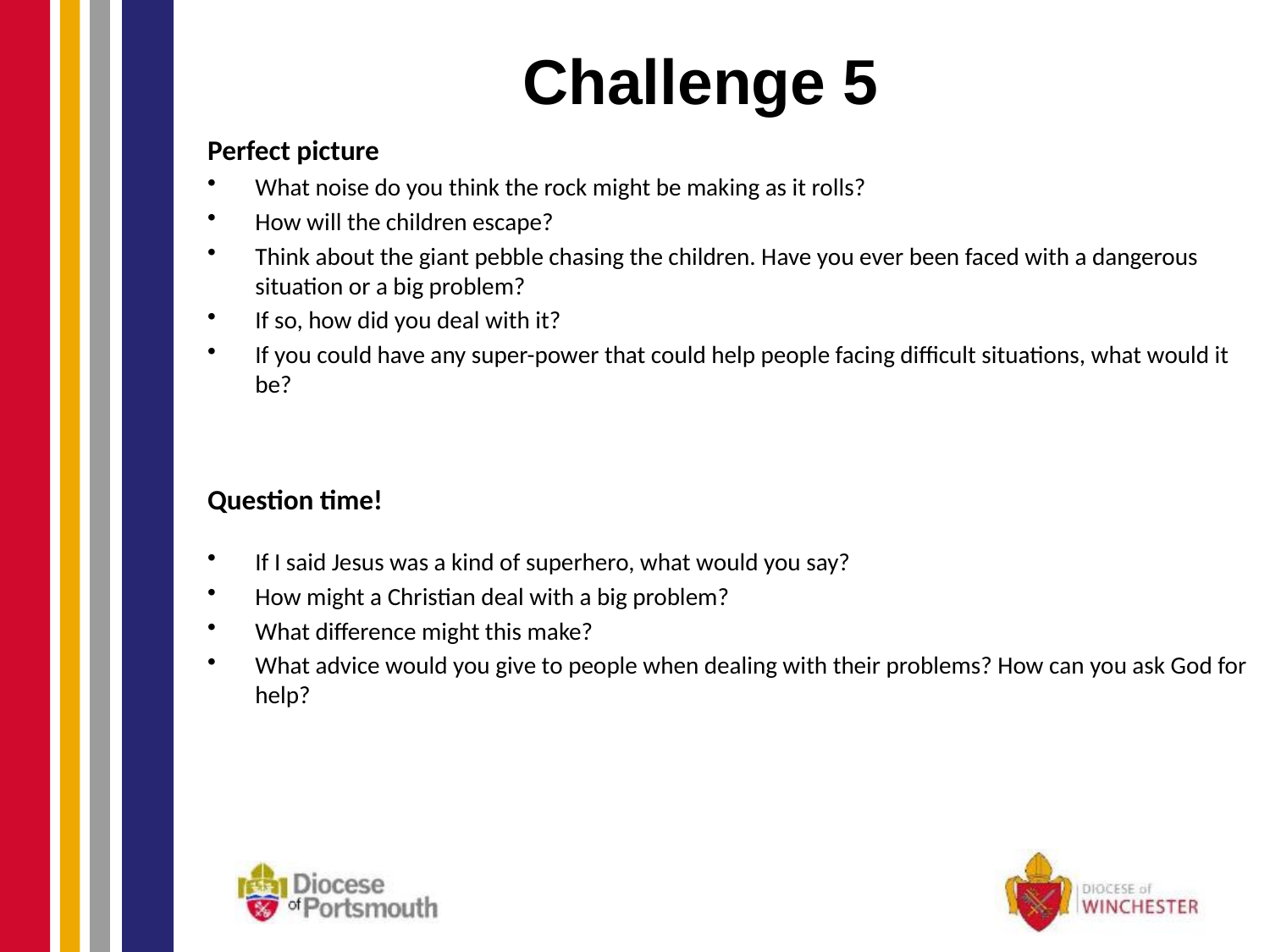

# Challenge 5
Perfect picture
What noise do you think the rock might be making as it rolls?
How will the children escape?
Think about the giant pebble chasing the children. Have you ever been faced with a dangerous situation or a big problem?
If so, how did you deal with it?
If you could have any super-power that could help people facing difficult situations, what would it be?

Question time!

If I said Jesus was a kind of superhero, what would you say?
How might a Christian deal with a big problem?
What difference might this make?
What advice would you give to people when dealing with their problems? How can you ask God for help?